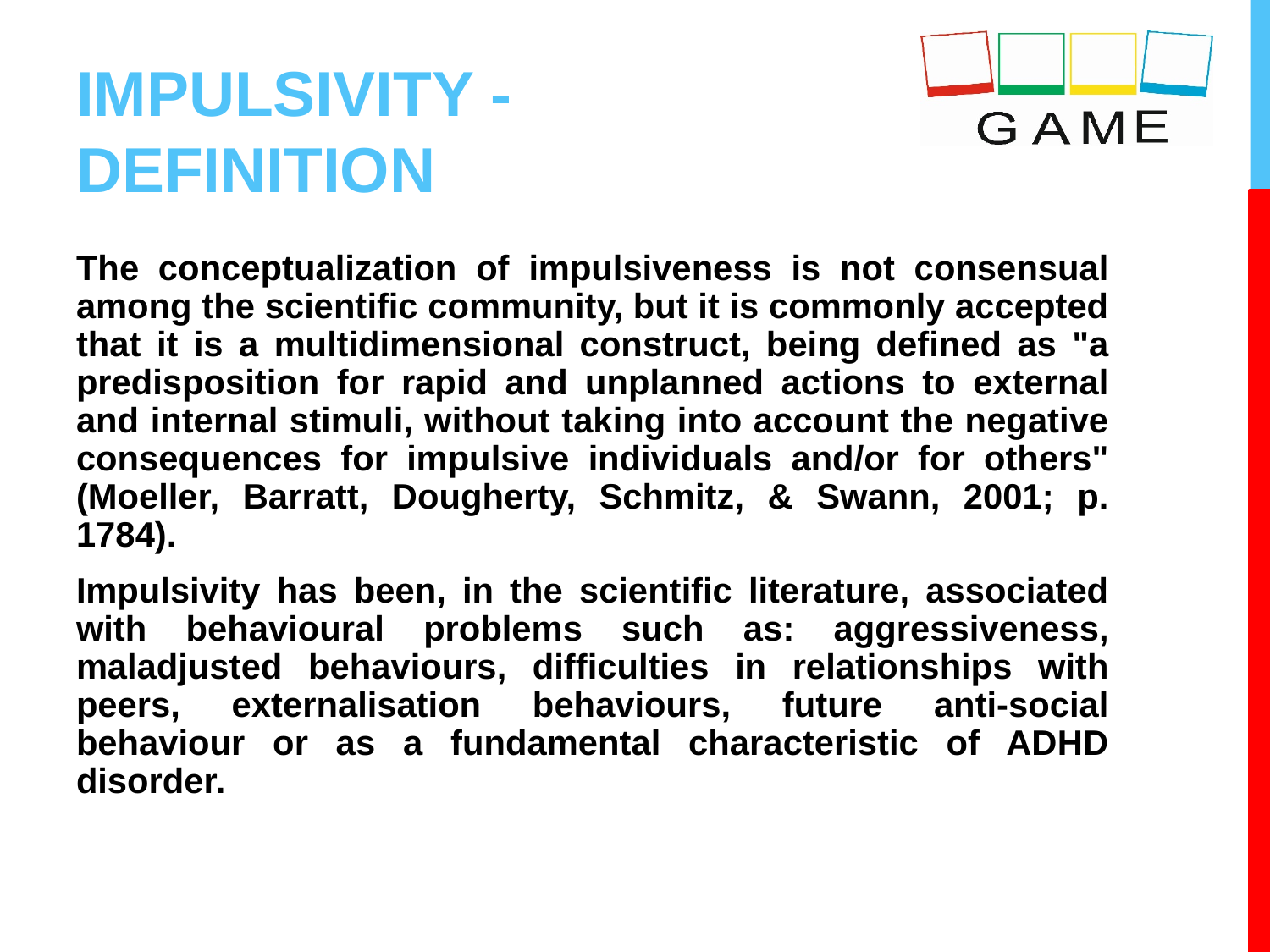

# IMPULSIVITY - DEFINITION
The conceptualization of impulsiveness is not consensual among the scientific community, but it is commonly accepted that it is a multidimensional construct, being defined as "a predisposition for rapid and unplanned actions to external and internal stimuli, without taking into account the negative consequences for impulsive individuals and/or for others" (Moeller, Barratt, Dougherty, Schmitz, & Swann, 2001; p. 1784).
Impulsivity has been, in the scientific literature, associated with behavioural problems such as: aggressiveness, maladjusted behaviours, difficulties in relationships with peers, externalisation behaviours, future anti-social behaviour or as a fundamental characteristic of ADHD disorder.